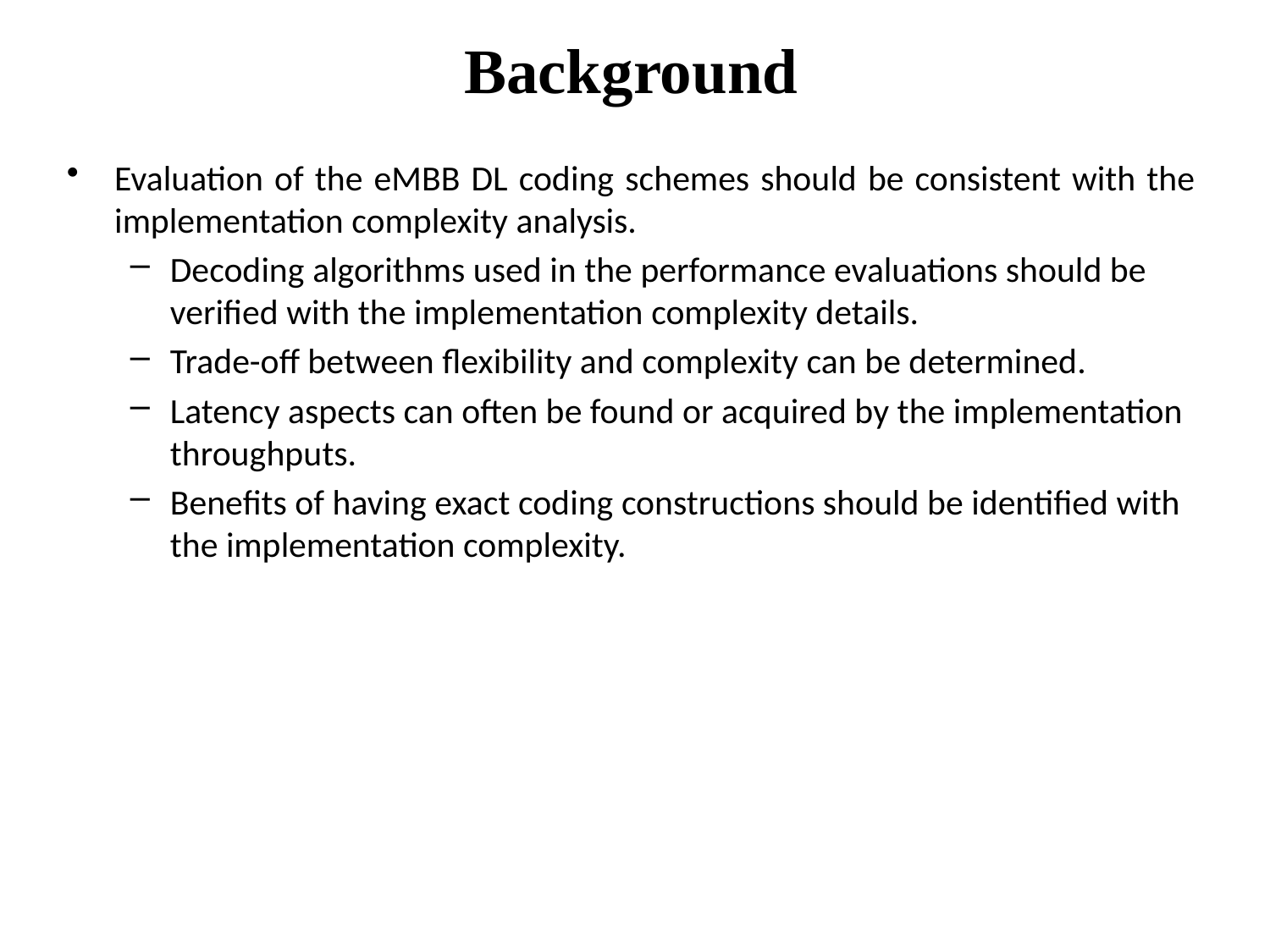

# Background

Evaluation of the eMBB DL coding schemes should be consistent with the implementation complexity analysis.
Decoding algorithms used in the performance evaluations should be verified with the implementation complexity details.
Trade-off between flexibility and complexity can be determined.
Latency aspects can often be found or acquired by the implementation throughputs.
Benefits of having exact coding constructions should be identified with the implementation complexity.